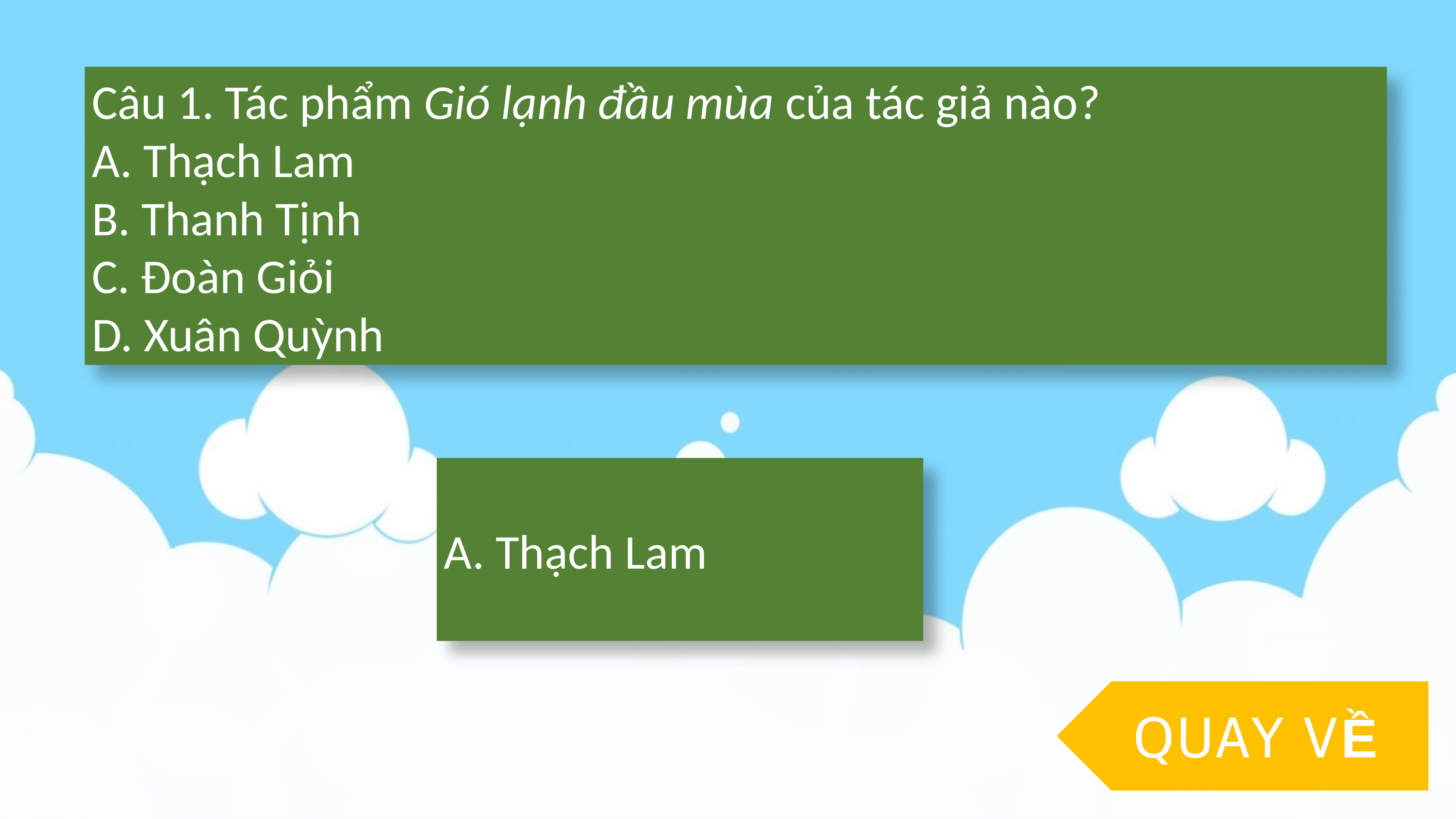

Câu 1. Tác phẩm Gió lạnh đầu mùa của tác giả nào?
A. Thạch Lam
B. Thanh Tịnh
C. Đoàn Giỏi
D. Xuân Quỳnh
A. Thạch Lam
QUAY VỀ